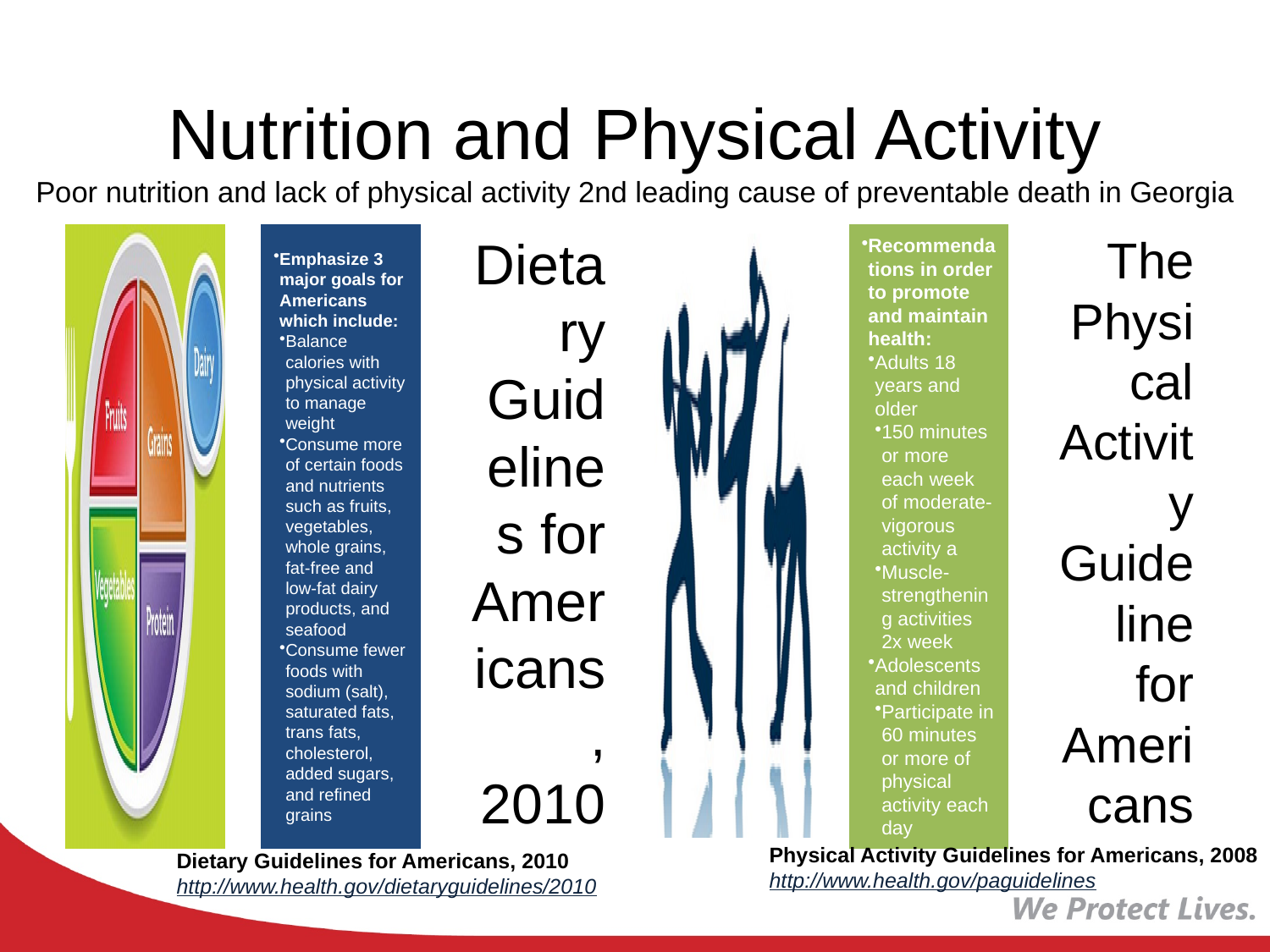

# Nutrition and Physical Activity Poor nutrition and lack of physical activity 2nd leading cause of preventable death in Georgia
Dietary Guidelines for Americans, 2010
Emphasize 3 major goals for Americans which include:
The Physical Activity Guideline for Americans
Recommendations in order to promote and maintain health:
Balance calories with physical activity to manage weight
Consume more of certain foods and nutrients such as fruits, vegetables, whole grains, fat-free and low-fat dairy products, and seafood
Consume fewer foods with sodium (salt), saturated fats, trans fats, cholesterol, added sugars, and refined grains
Adults 18 years and older
150 minutes or more each week of moderate-vigorous activity a
Muscle- strengthening activities  2x week
Adolescents and children
Participate in 60 minutes or more of physical activity each day
Physical Activity Guidelines for Americans, 2008
http://www.health.gov/paguidelines
Dietary Guidelines for Americans, 2010
http://www.health.gov/dietaryguidelines/2010